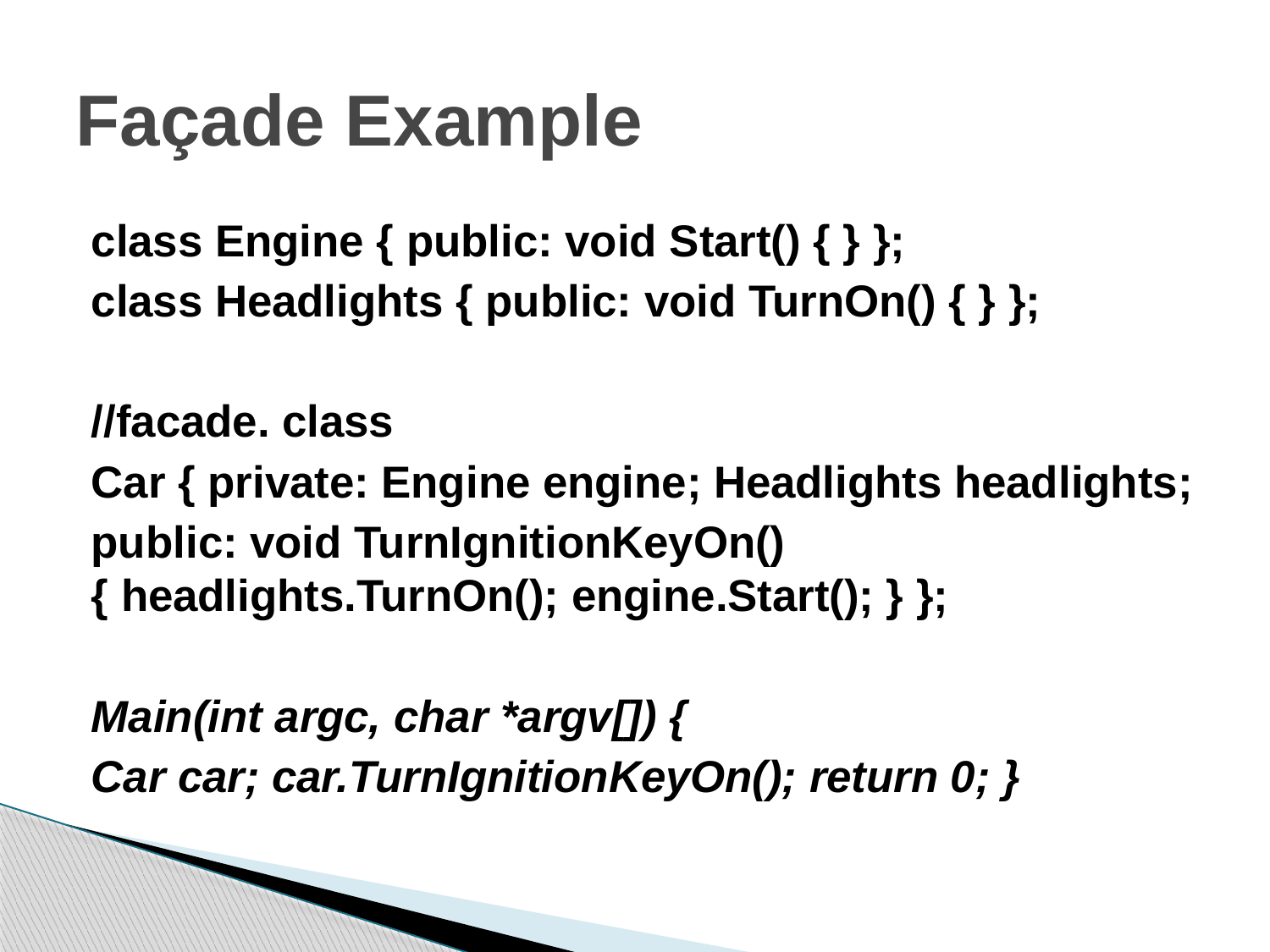

# Façade Example
class Engine { public: void Start() { } };
class Headlights { public: void TurnOn() { } };

//facade. class
Car { private: Engine engine; Headlights headlights;
public: void TurnIgnitionKeyOn() { headlights.TurnOn(); engine.Start(); } };

Main(int argc, char *argv[]) {
Car car; car.TurnIgnitionKeyOn(); return 0; }